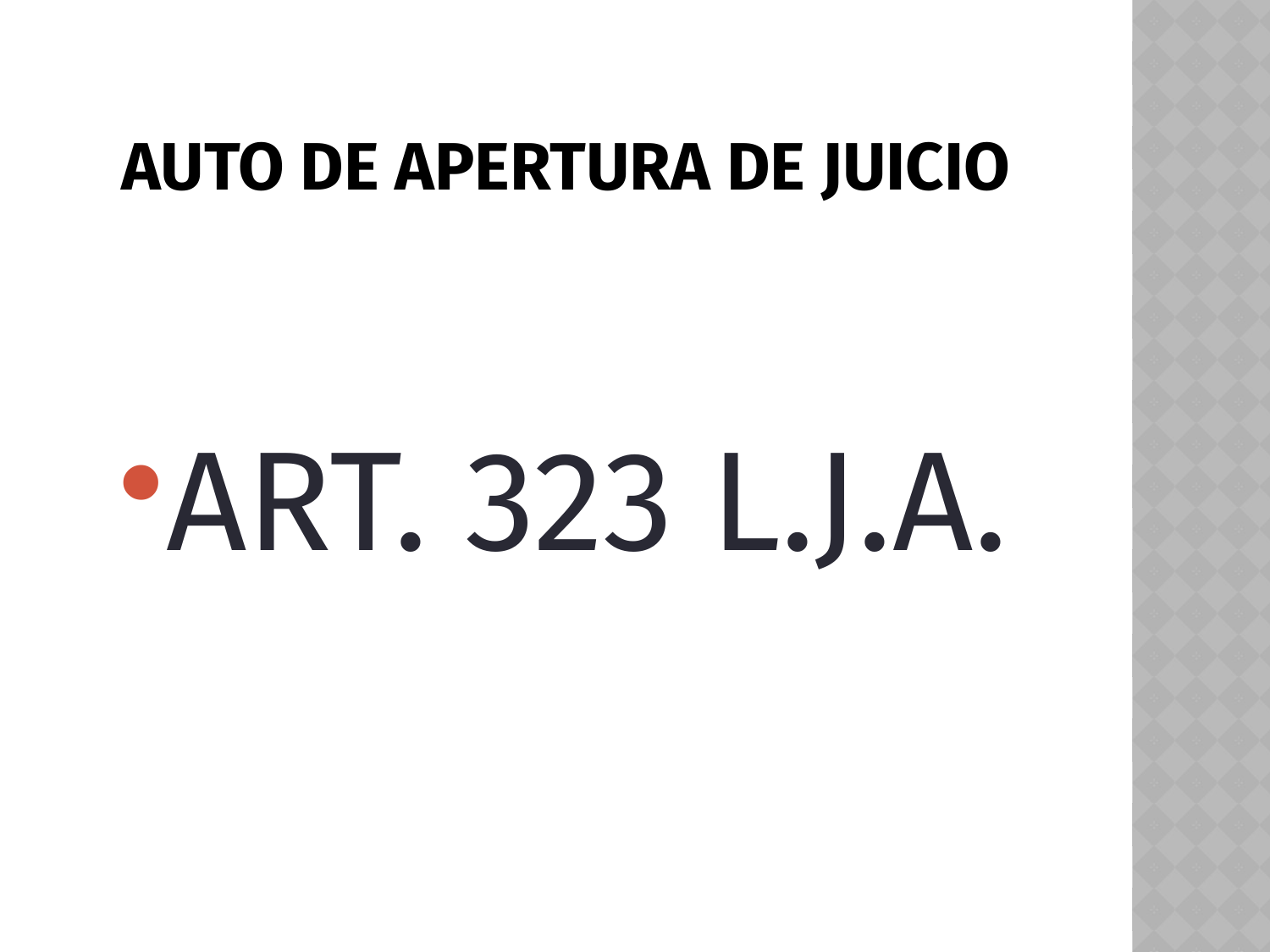

# Auto de apertura de juicio

ART. 323 L.J.A.